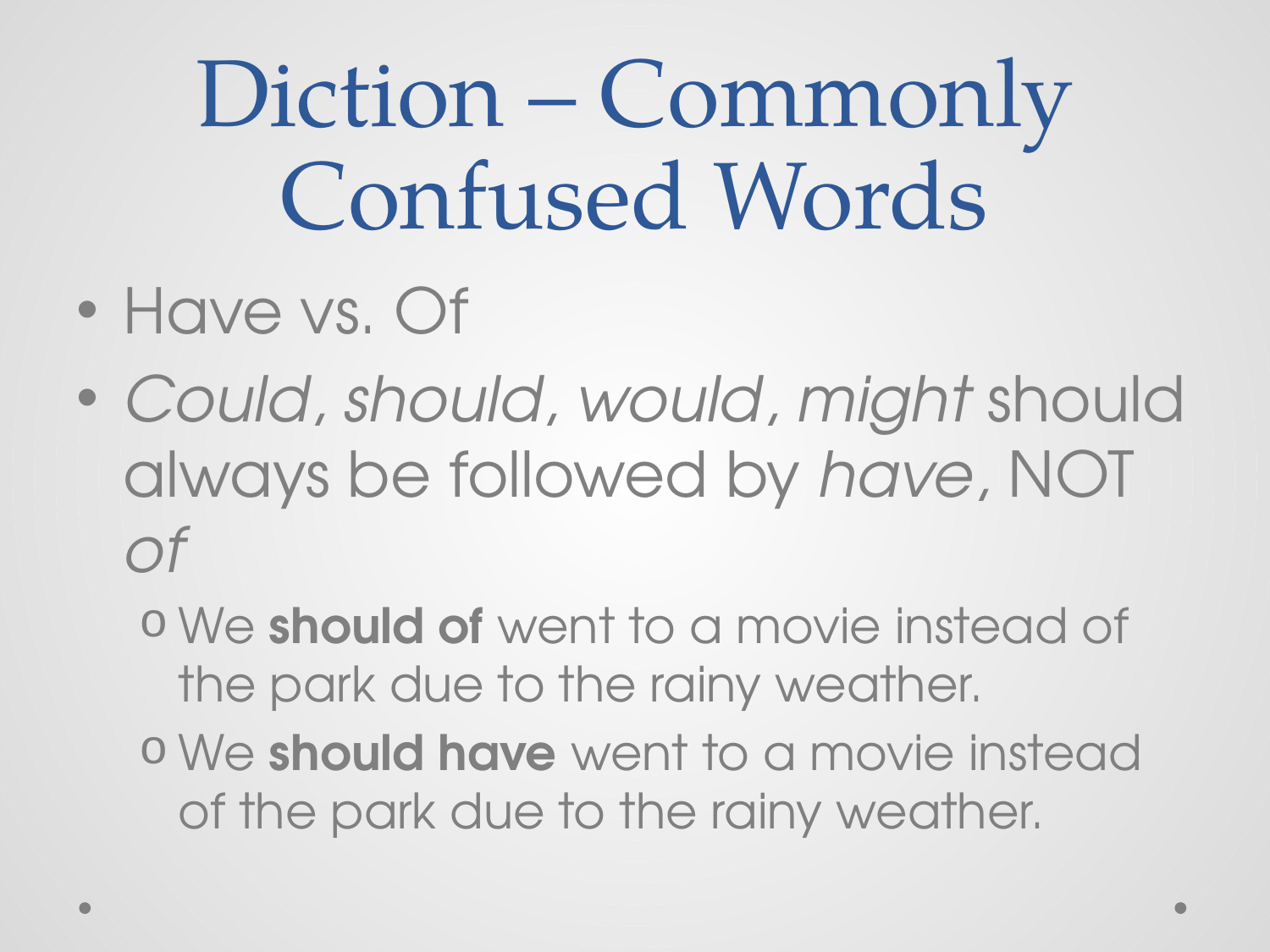

# Diction – Commonly Confused Words
Have vs. Of
Could, should, would, might should always be followed by have, NOT of
We should of went to a movie instead of the park due to the rainy weather.
We should have went to a movie instead of the park due to the rainy weather.